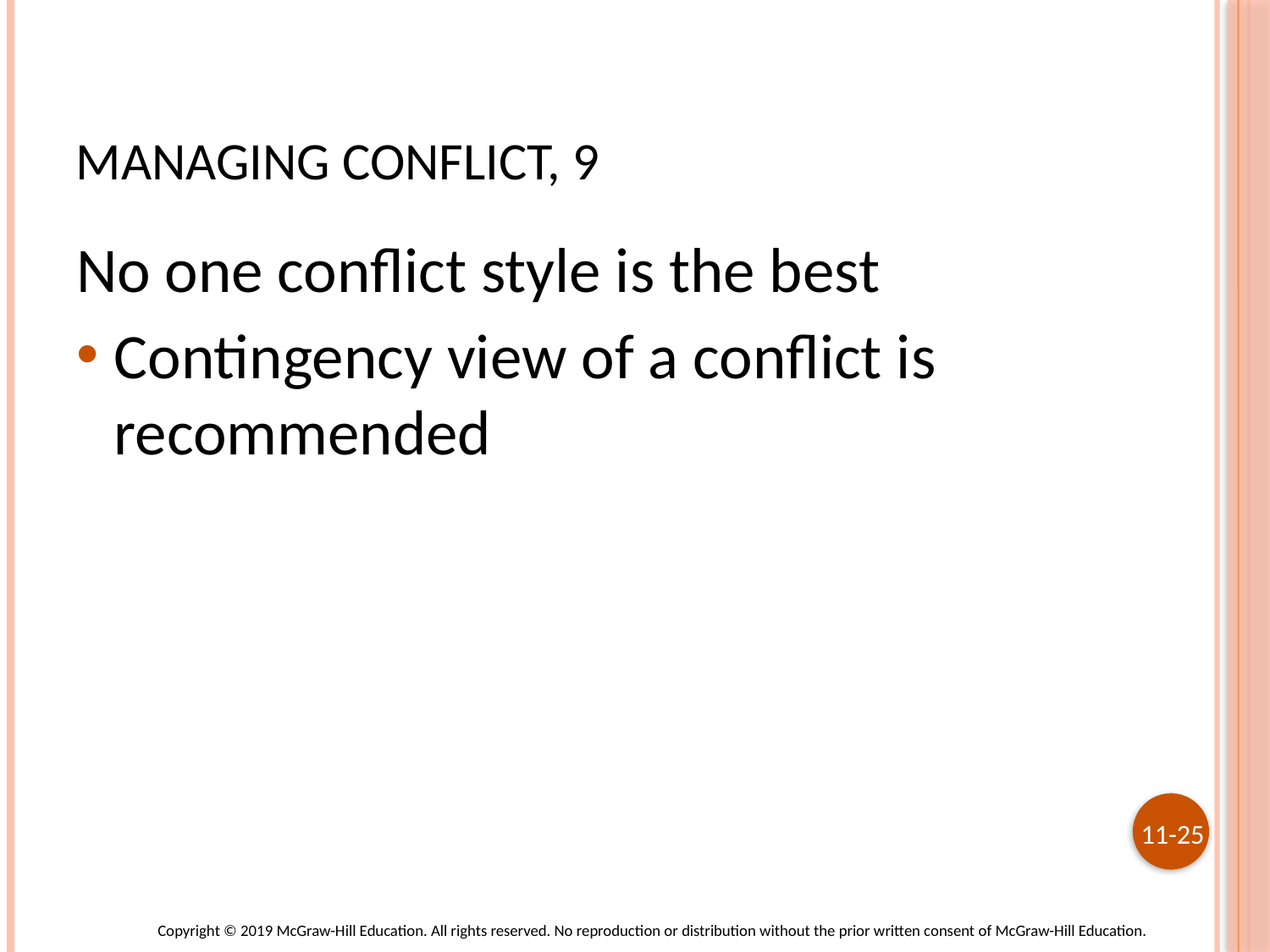

# Managing Conflict, 9
No one conflict style is the best
Contingency view of a conflict is recommended